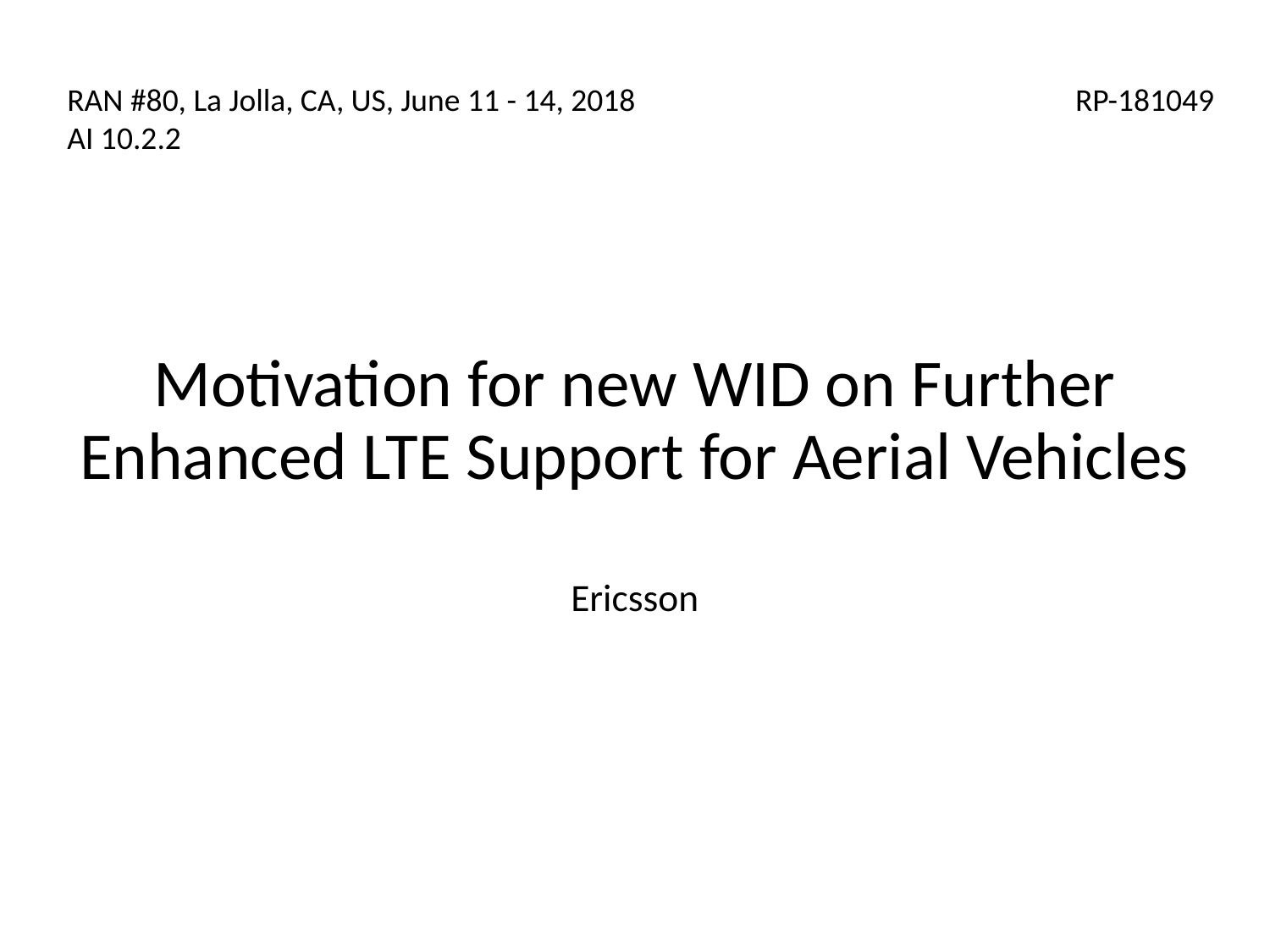

RP-181049
RAN #80, La Jolla, CA, US, June 11 - 14, 2018
AI 10.2.2
# Motivation for new WID on Further Enhanced LTE Support for Aerial Vehicles
Ericsson